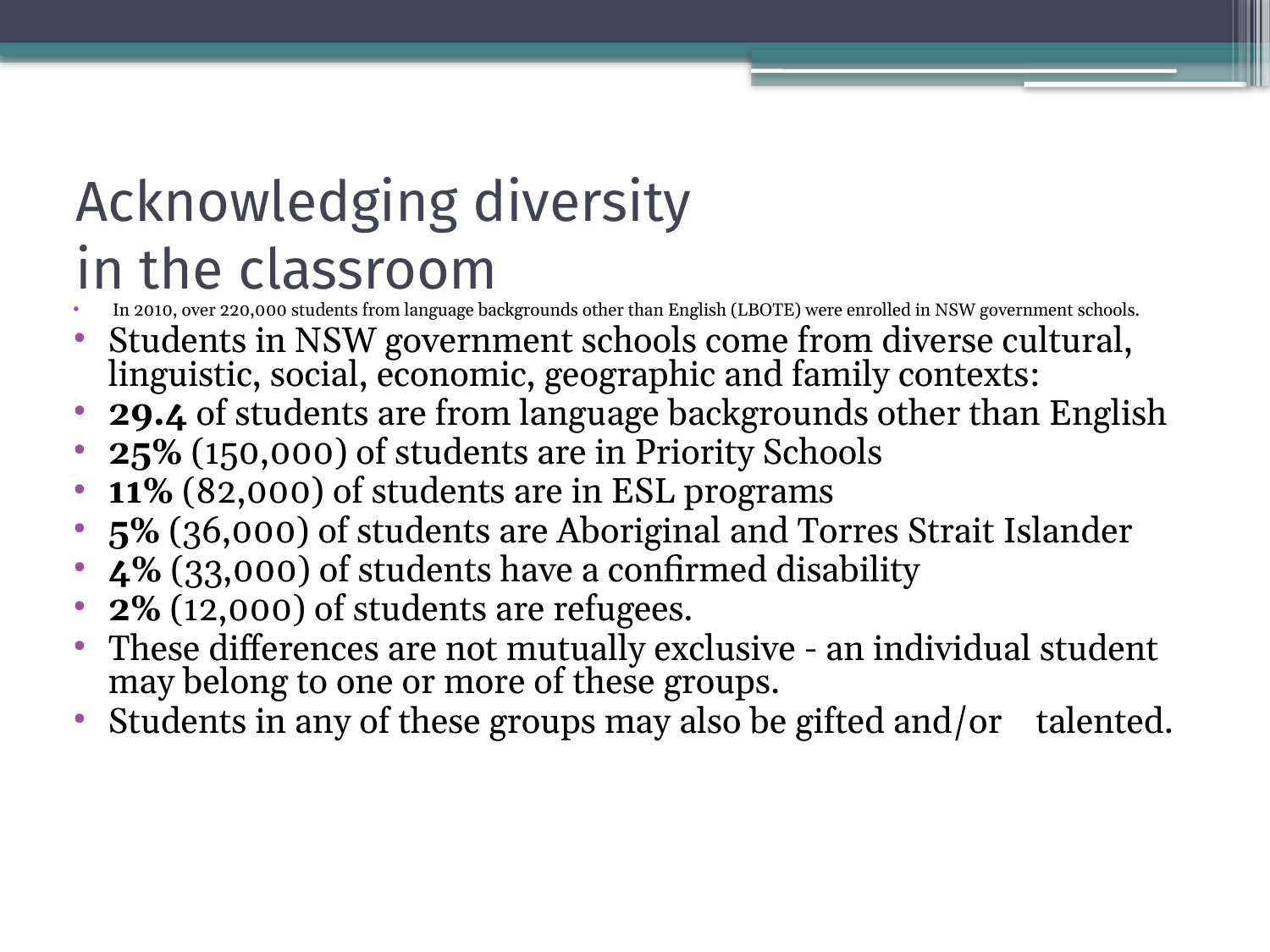

# Acknowledging diversity in the classroom

 In 2010, over 220,000 students from language backgrounds other than English (LBOTE) were enrolled in NSW government schools.
Students in NSW government schools come from diverse cultural, linguistic, social, economic, geographic and family contexts:
29.4 of students are from language backgrounds other than English
25% (150,000) of students are in Priority Schools
11% (82,000) of students are in ESL programs
5% (36,000) of students are Aboriginal and Torres Strait Islander
4% (33,000) of students have a confirmed disability
2% (12,000) of students are refugees.
These differences are not mutually exclusive - an individual student may belong to one or more of these groups.
Students in any of these groups may also be gifted and/or    talented.